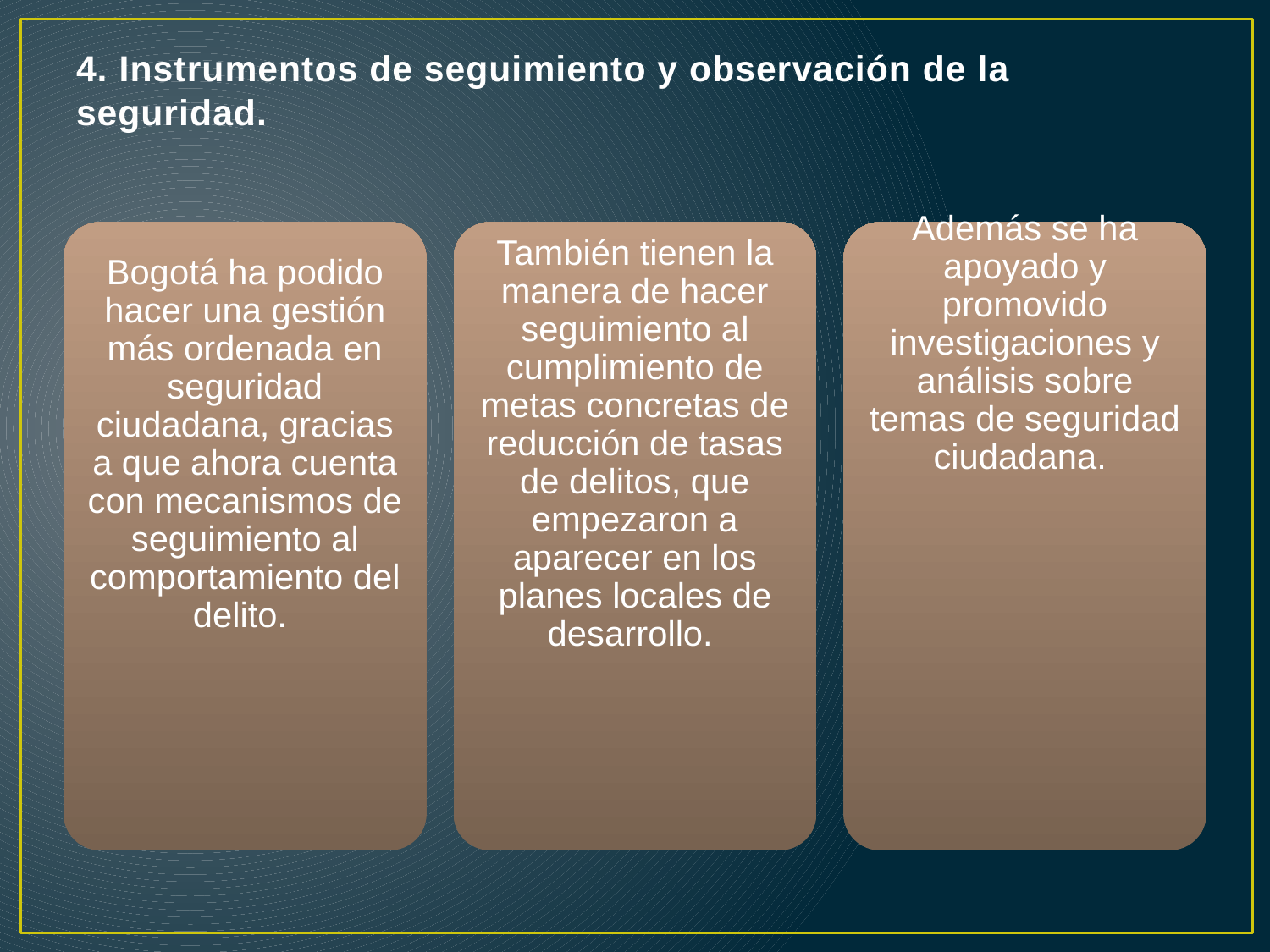

# 4. Instrumentos de seguimiento y observación de la seguridad.

Bogotá ha podido hacer una gestión más ordenada en seguridad ciudadana, gracias a que ahora cuenta con mecanismos de seguimiento al comportamiento del delito.

También tienen la manera de hacer seguimiento al cumplimiento de metas concretas de reducción de tasas de delitos, que empezaron a aparecer en los planes locales de desarrollo.

Además se ha apoyado y promovido investigaciones y análisis sobre temas de seguridad ciudadana.